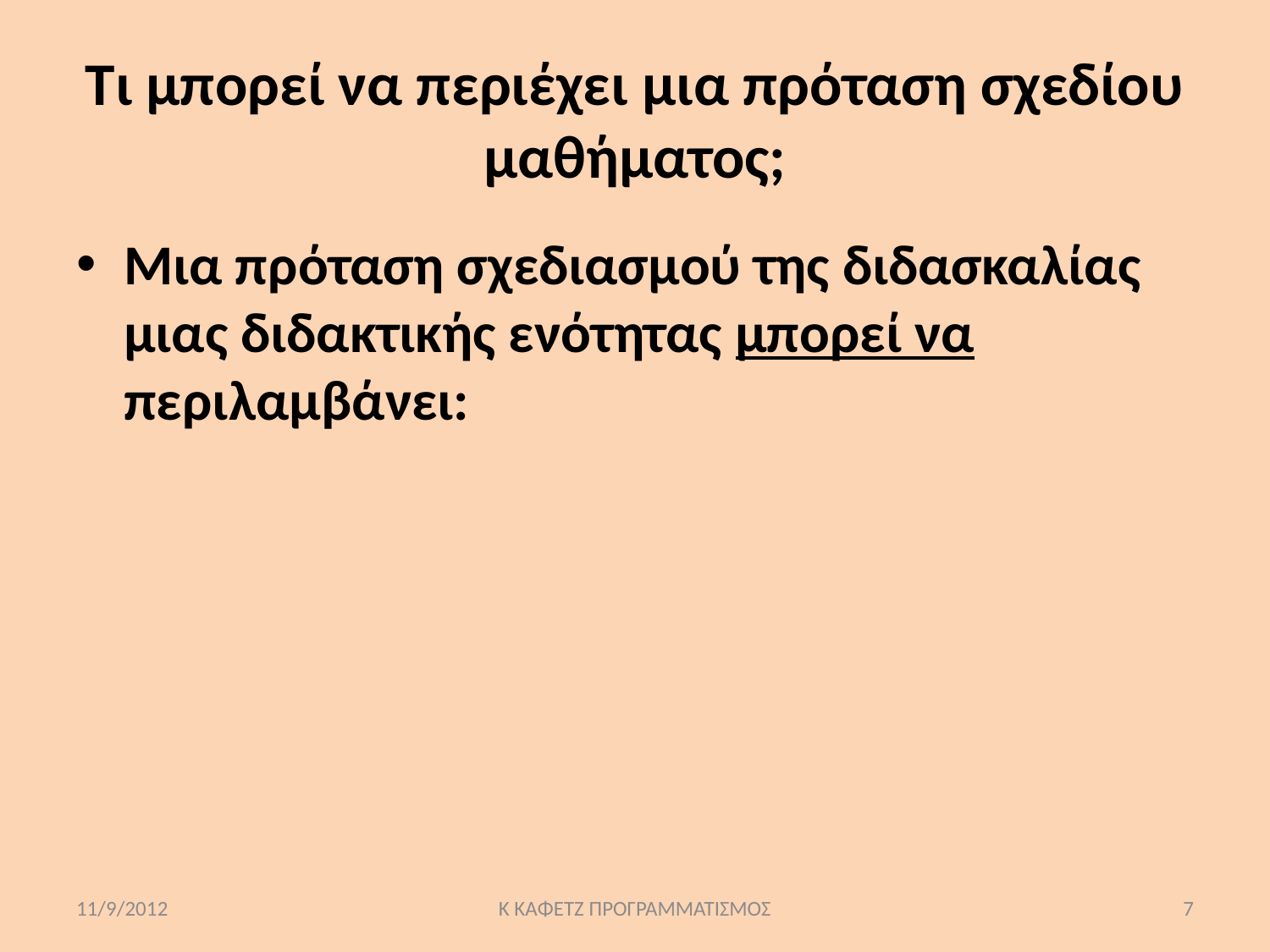

# Τι μπορεί να περιέχει μια πρόταση σχεδίου μαθήματος;
Μια πρόταση σχεδιασμού της διδασκαλίας μιας διδακτικής ενότητας μπορεί να περιλαμβάνει:
11/9/2012
Κ ΚΑΦΕΤΖ ΠΡΟΓΡΑΜΜΑΤΙΣΜΟΣ
7